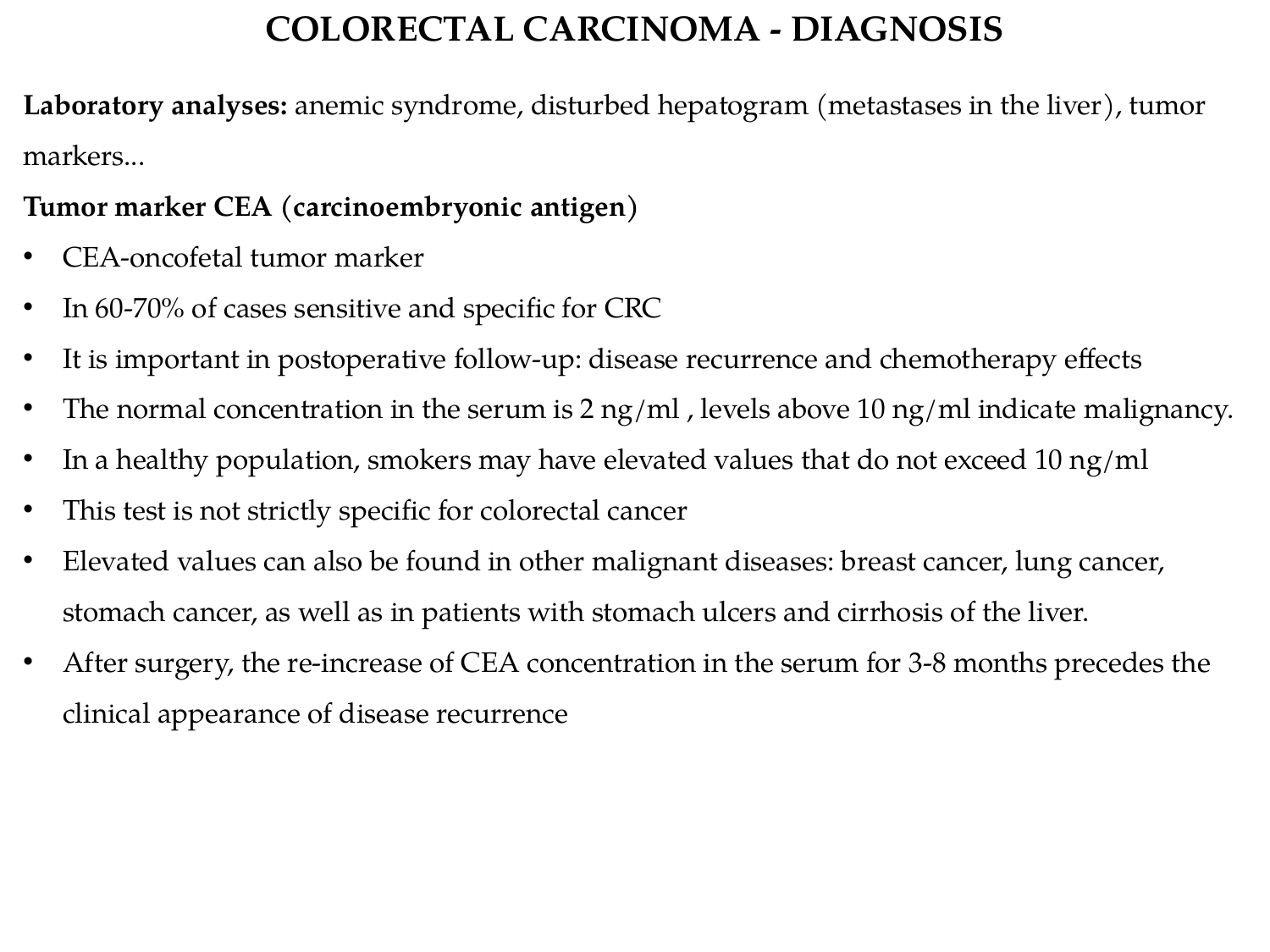

COLORECTAL CARCINOMA - DIAGNOSIS
Laboratory analyses: anemic syndrome, disturbed hepatogram (metastases in the liver), tumor markers...
Tumor marker CEA (carcinoembryonic antigen)
CEA-oncofetal tumor marker
In 60-70% of cases sensitive and specific for CRC
It is important in postoperative follow-up: disease recurrence and chemotherapy effects
The normal concentration in the serum is 2 ng/ml , levels above 10 ng/ml indicate malignancy.
In a healthy population, smokers may have elevated values that do not exceed 10 ng/ml
This test is not strictly specific for colorectal cancer
Elevated values can also be found in other malignant diseases: breast cancer, lung cancer, stomach cancer, as well as in patients with stomach ulcers and cirrhosis of the liver.
After surgery, the re-increase of CEA concentration in the serum for 3-8 months precedes the clinical appearance of disease recurrence